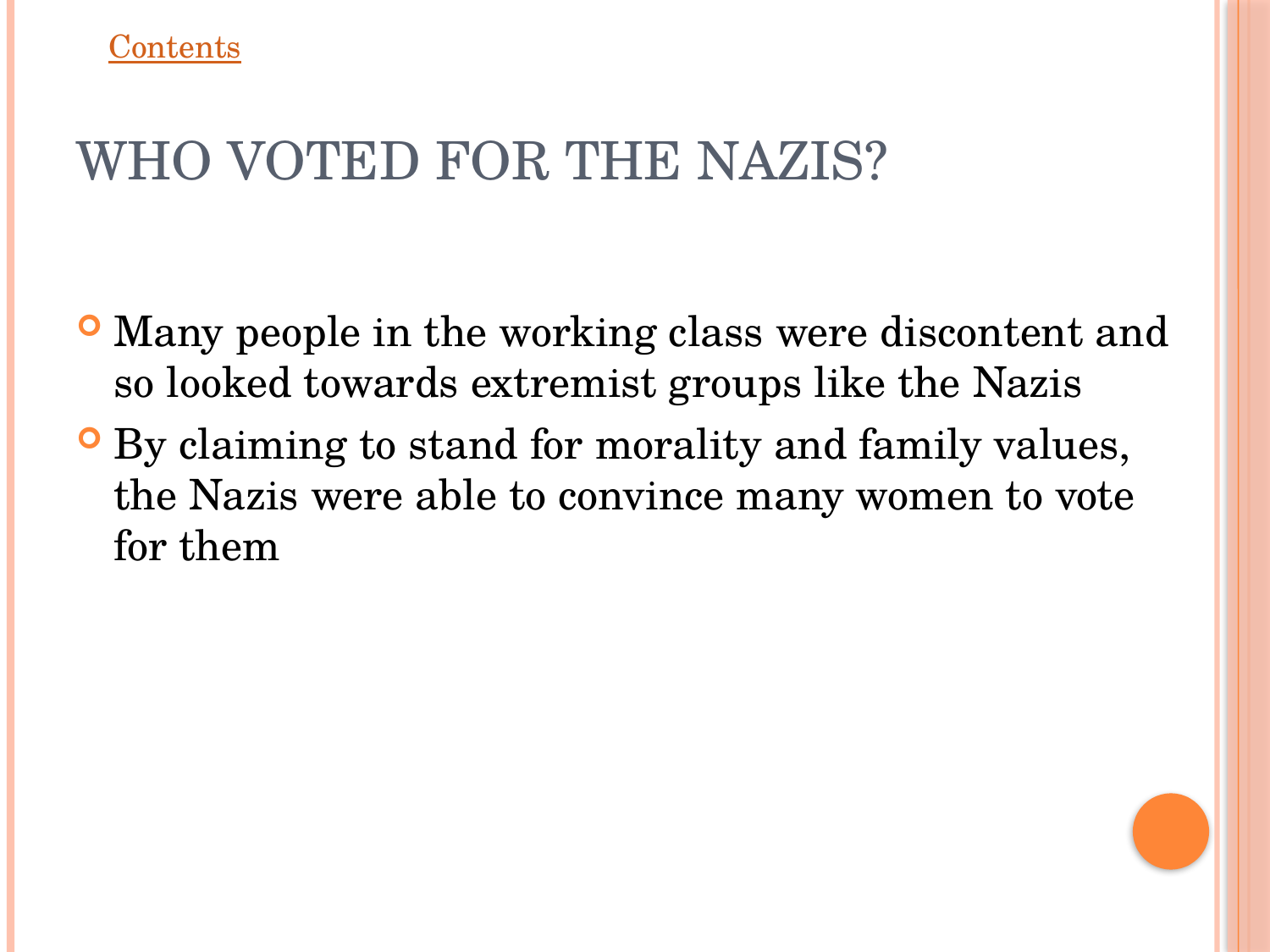

# Who Voted for the Nazis?
Many people in the working class were discontent and so looked towards extremist groups like the Nazis
By claiming to stand for morality and family values, the Nazis were able to convince many women to vote for them